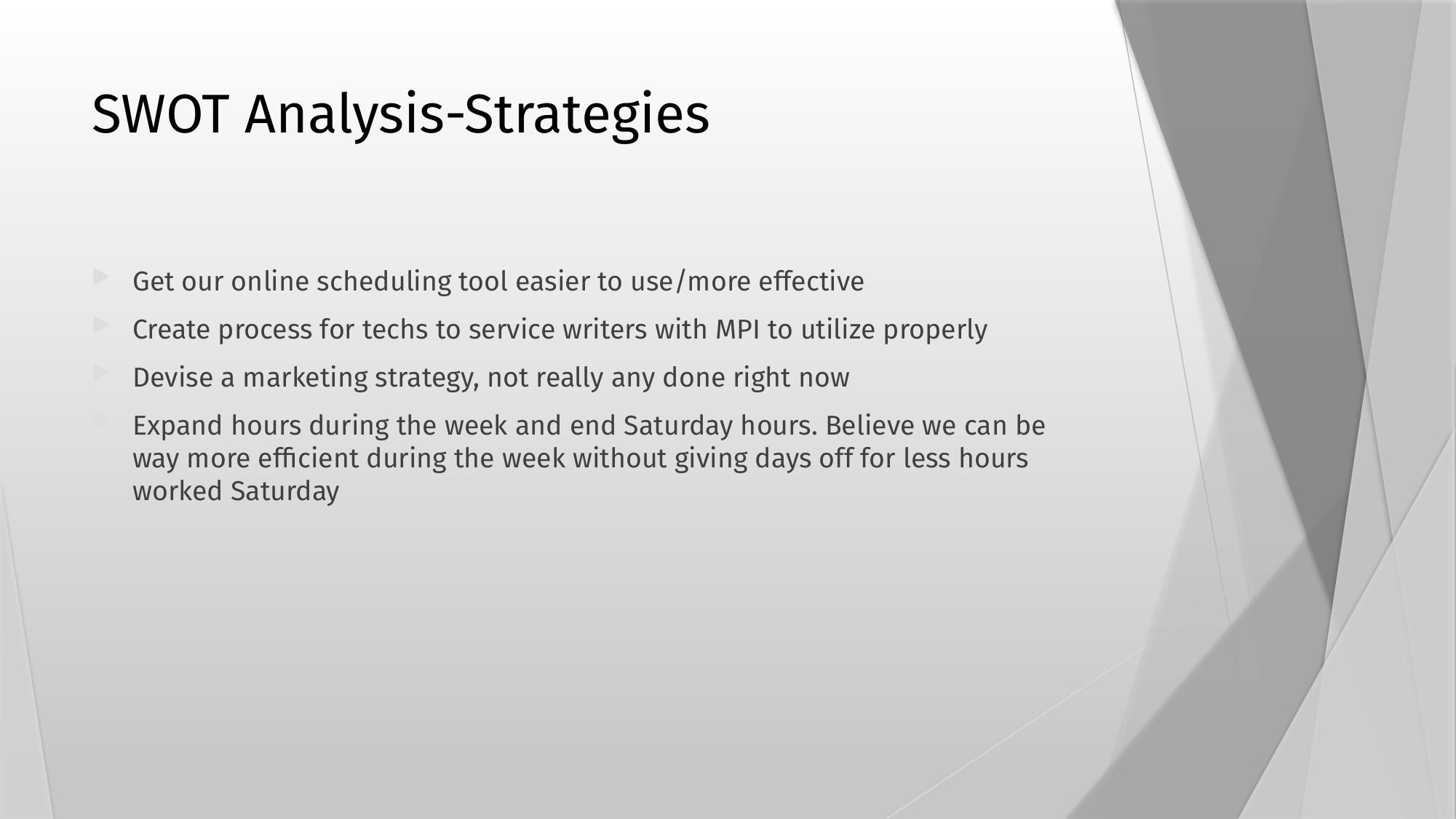

# SWOT Analysis-Strategies
Get our online scheduling tool easier to use/more effective
Create process for techs to service writers with MPI to utilize properly
Devise a marketing strategy, not really any done right now
Expand hours during the week and end Saturday hours. Believe we can be way more efficient during the week without giving days off for less hours worked Saturday